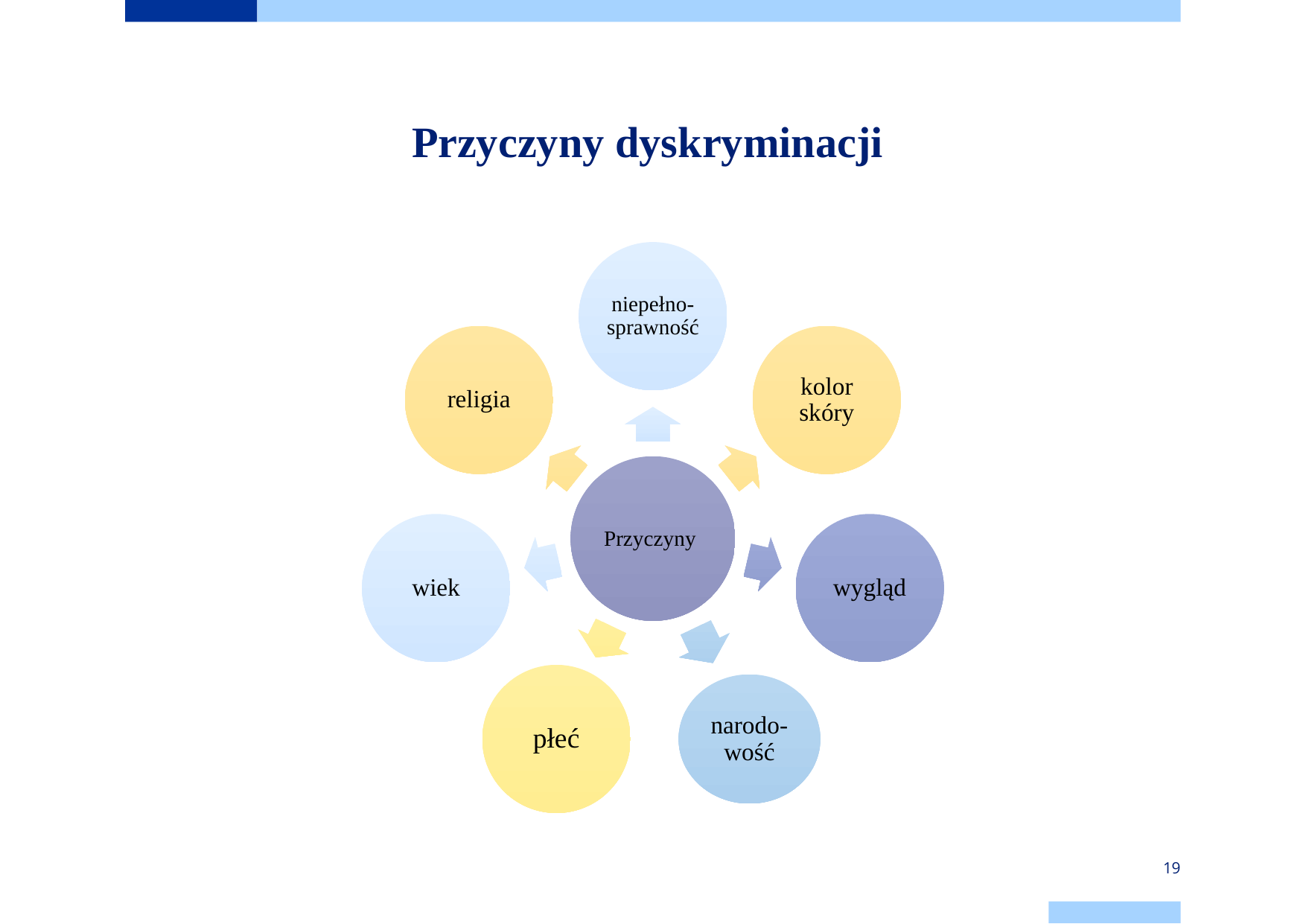

# Przyczyny dyskryminacji
Przyczyny

niepełno-sprawność

kolor skóry

wygląd

narodo-wość

płeć

wiek

religia
19